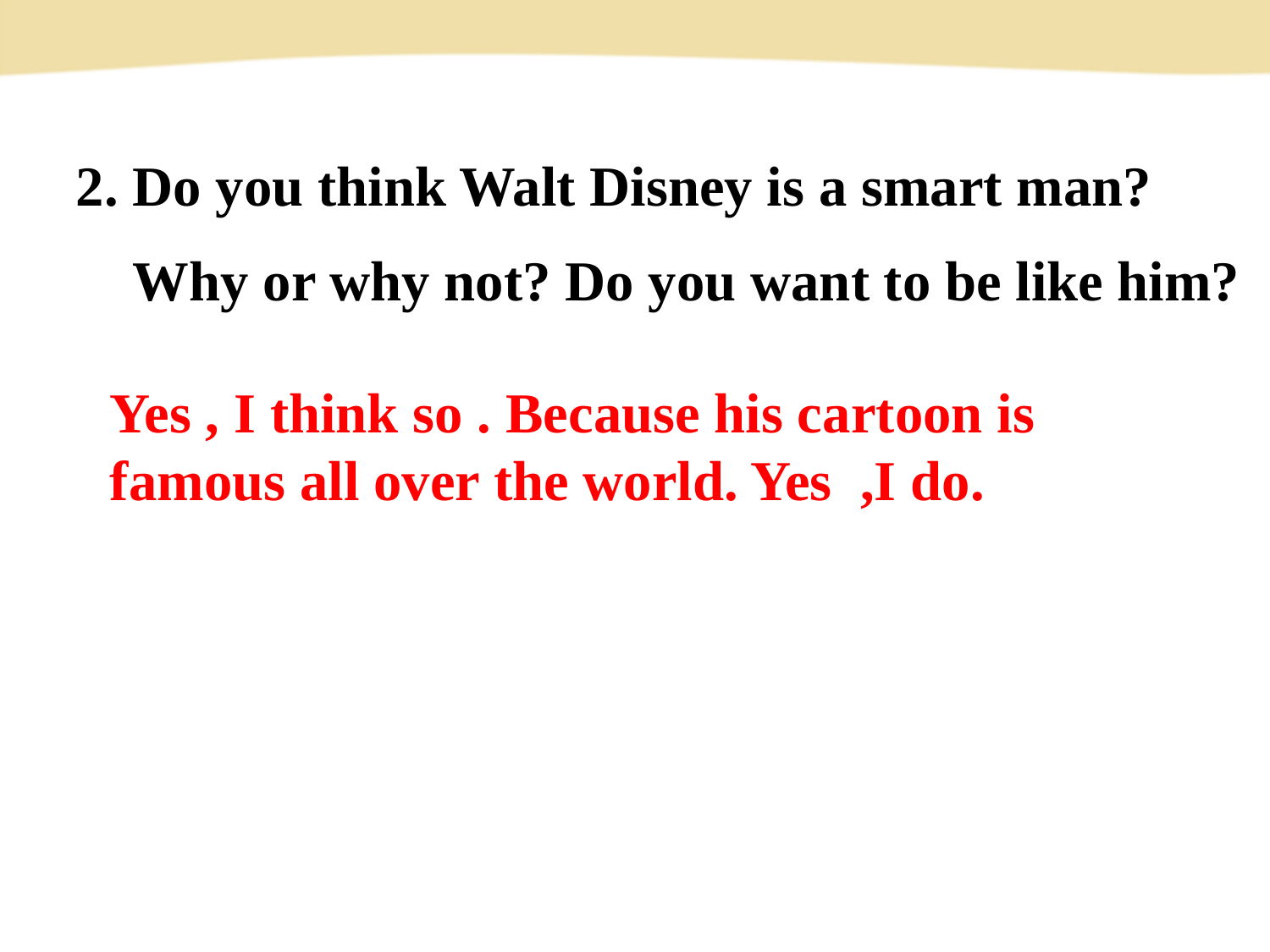

2. Do you think Walt Disney is a smart man?
    Why or why not? Do you want to be like him?
Yes , I think so . Because his cartoon is
famous all over the world. Yes  ,I do.